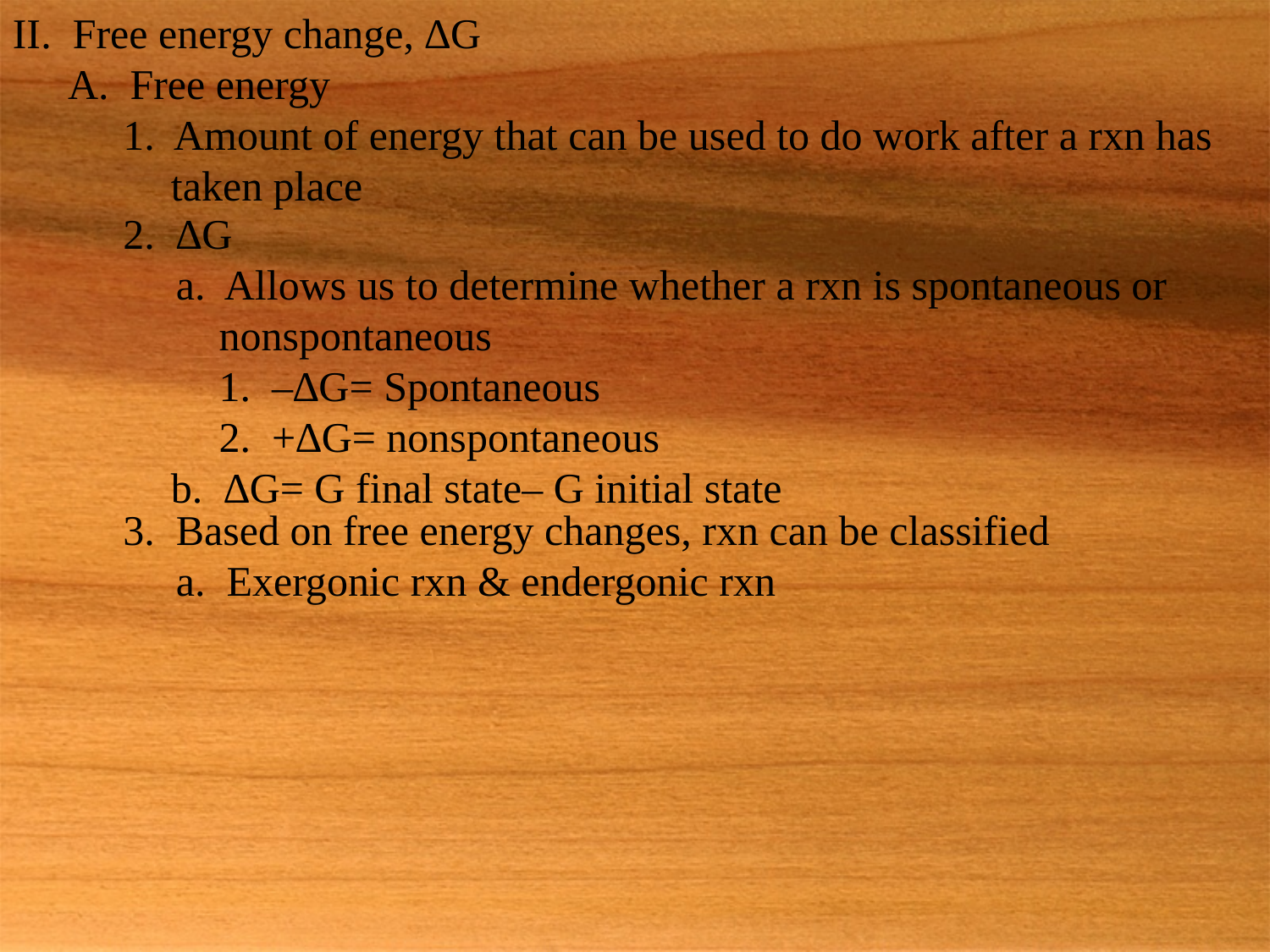

II.  Free energy change, ∆G
	A.  Free energy
		1.  Amount of energy that can be used to do work after a rxn has 			taken place
	2.  ∆G
	     a.  Allows us to determine whether a rxn is spontaneous or 			nonspontaneous
			1.  –∆G= Spontaneous
			2.  +∆G= nonspontaneous
	b.  ∆G= G final state– G initial state
	3.  Based on free energy changes, rxn can be classified
	     a.  Exergonic rxn & endergonic rxn